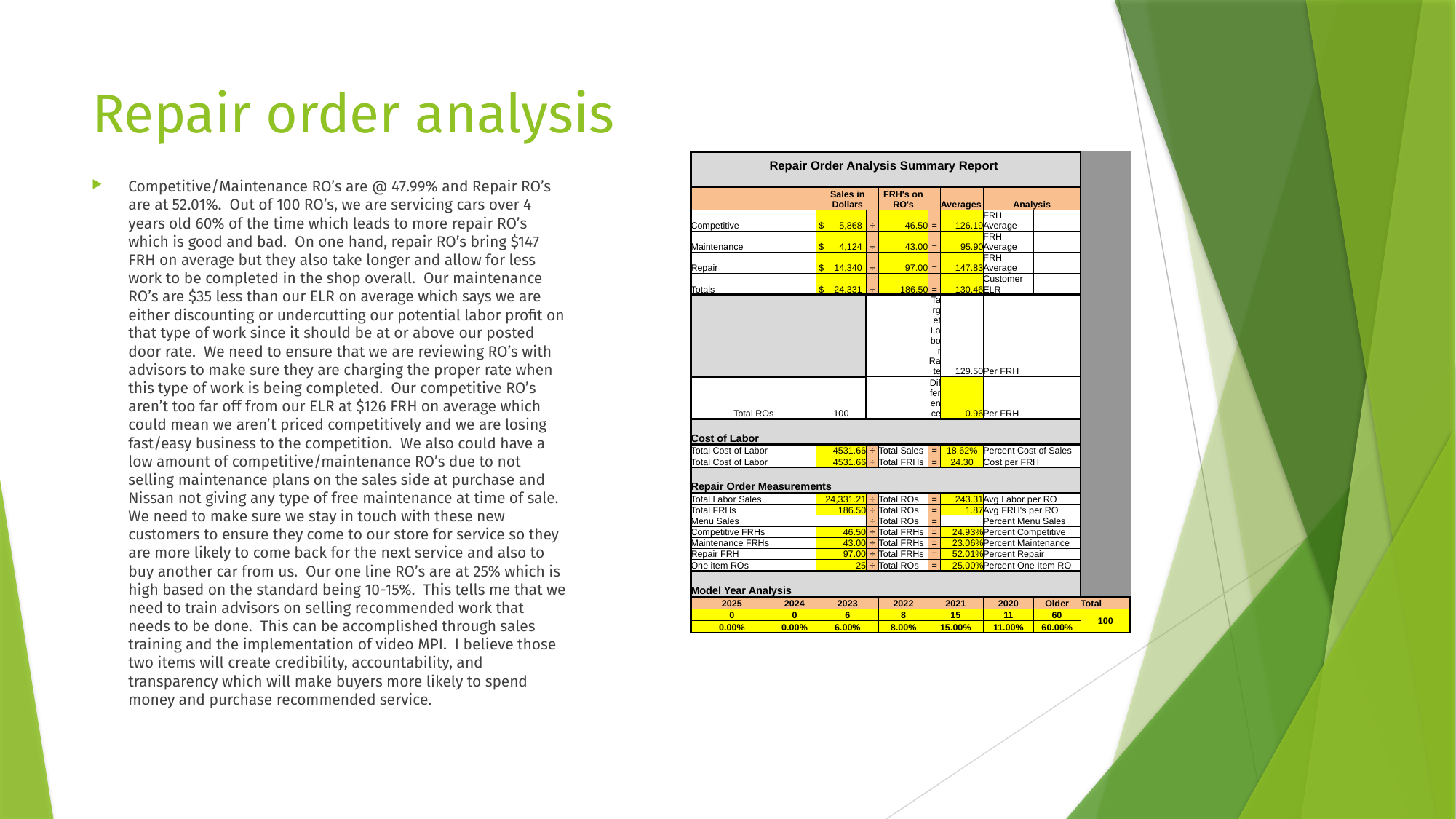

# Repair order analysis
| Repair Order Analysis Summary Report |  |  |  |  |  |  |  |  |  |
| --- | --- | --- | --- | --- | --- | --- | --- | --- | --- |
|  |  |  |  |  |  |  |  |  |  |
|  |  | Sales in Dollars |  | FRH's on RO's |  |  |  |  |  |
|  |  |  |  |  |  | Averages | Analysis |  |  |
| Competitive |  | $ 5,868 | ÷ | 46.50 | = | 126.19 | FRH Average |  |  |
| Maintenance |  | $ 4,124 | ÷ | 43.00 | = | 95.90 | FRH Average |  |  |
| Repair |  | $ 14,340 | ÷ | 97.00 | = | 147.83 | FRH Average |  |  |
| Totals |  | $ 24,331 | ÷ | 186.50 | = | 130.46 | Customer ELR |  |  |
|  |  |  |  |  | Target Labor Rate | 129.50 | Per FRH |  |  |
| Total ROs |  | 100 |  |  | Difference | 0.96 | Per FRH |  |  |
|  |  |  |  |  |  |  |  |  |  |
| Cost of Labor |  |  |  |  |  |  |  |  |  |
| Total Cost of Labor |  | 4531.66 | ÷ | Total Sales | = | 18.62% | Percent Cost of Sales |  |  |
| Total Cost of Labor |  | 4531.66 | ÷ | Total FRHs | = | 24.30 | Cost per FRH |  |  |
|  |  |  |  |  |  |  |  |  |  |
| Repair Order Measurements |  |  |  |  |  |  |  |  |  |
| Total Labor Sales |  | 24,331.21 | ÷ | Total ROs | = | 243.31 | Avg Labor per RO |  |  |
| Total FRHs |  | 186.50 | ÷ | Total ROs | = | 1.87 | Avg FRH's per RO |  |  |
| Menu Sales |  |  | ÷ | Total ROs | = |  | Percent Menu Sales |  |  |
| Competitive FRHs |  | 46.50 | ÷ | Total FRHs | = | 24.93% | Percent Competitive |  |  |
| Maintenance FRHs |  | 43.00 | ÷ | Total FRHs | = | 23.06% | Percent Maintenance |  |  |
| Repair FRH |  | 97.00 | ÷ | Total FRHs | = | 52.01% | Percent Repair |  |  |
| One item ROs |  | 25 | ÷ | Total ROs | = | 25.00% | Percent One Item RO |  |  |
|  |  |  |  |  |  |  |  |  |  |
| Model Year Analysis |  |  |  |  |  |  |  |  |  |
| 2025 | 2024 | 2023 |  | 2022 | 2021 |  | 2020 | Older | Total |
| 0 | 0 | 6 |  | 8 | 15 |  | 11 | 60 | 100 |
| 0.00% | 0.00% | 6.00% |  | 8.00% | 15.00% |  | 11.00% | 60.00% |  |
Competitive/Maintenance RO’s are @ 47.99% and Repair RO’s are at 52.01%.  Out of 100 RO’s, we are servicing cars over 4 years old 60% of the time which leads to more repair RO’s which is good and bad.  On one hand, repair RO’s bring $147 FRH on average but they also take longer and allow for less work to be completed in the shop overall.  Our maintenance RO’s are $35 less than our ELR on average which says we are either discounting or undercutting our potential labor profit on that type of work since it should be at or above our posted door rate.  We need to ensure that we are reviewing RO’s with advisors to make sure they are charging the proper rate when this type of work is being completed.  Our competitive RO’s aren’t too far off from our ELR at $126 FRH on average which could mean we aren’t priced competitively and we are losing fast/easy business to the competition.  We also could have a low amount of competitive/maintenance RO’s due to not selling maintenance plans on the sales side at purchase and Nissan not giving any type of free maintenance at time of sale.  We need to make sure we stay in touch with these new customers to ensure they come to our store for service so they are more likely to come back for the next service and also to buy another car from us.  Our one line RO’s are at 25% which is high based on the standard being 10-15%.  This tells me that we need to train advisors on selling recommended work that needs to be done.  This can be accomplished through sales training and the implementation of video MPI.  I believe those two items will create credibility, accountability, and transparency which will make buyers more likely to spend money and purchase recommended service.